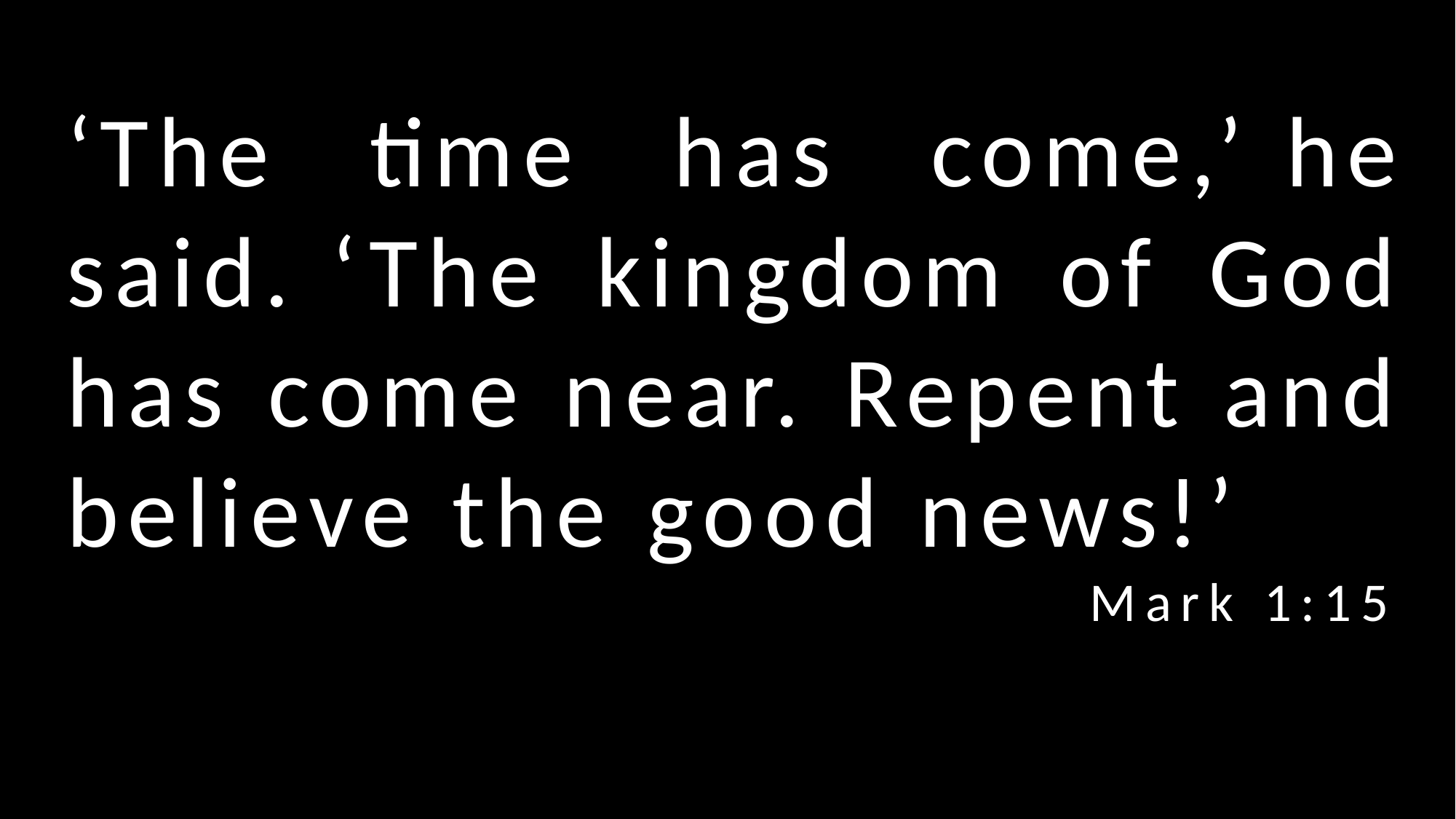

‘The time has come,’ he said. ‘The kingdom of God has come near. Repent and believe the good news!’
								       Mark 1:15